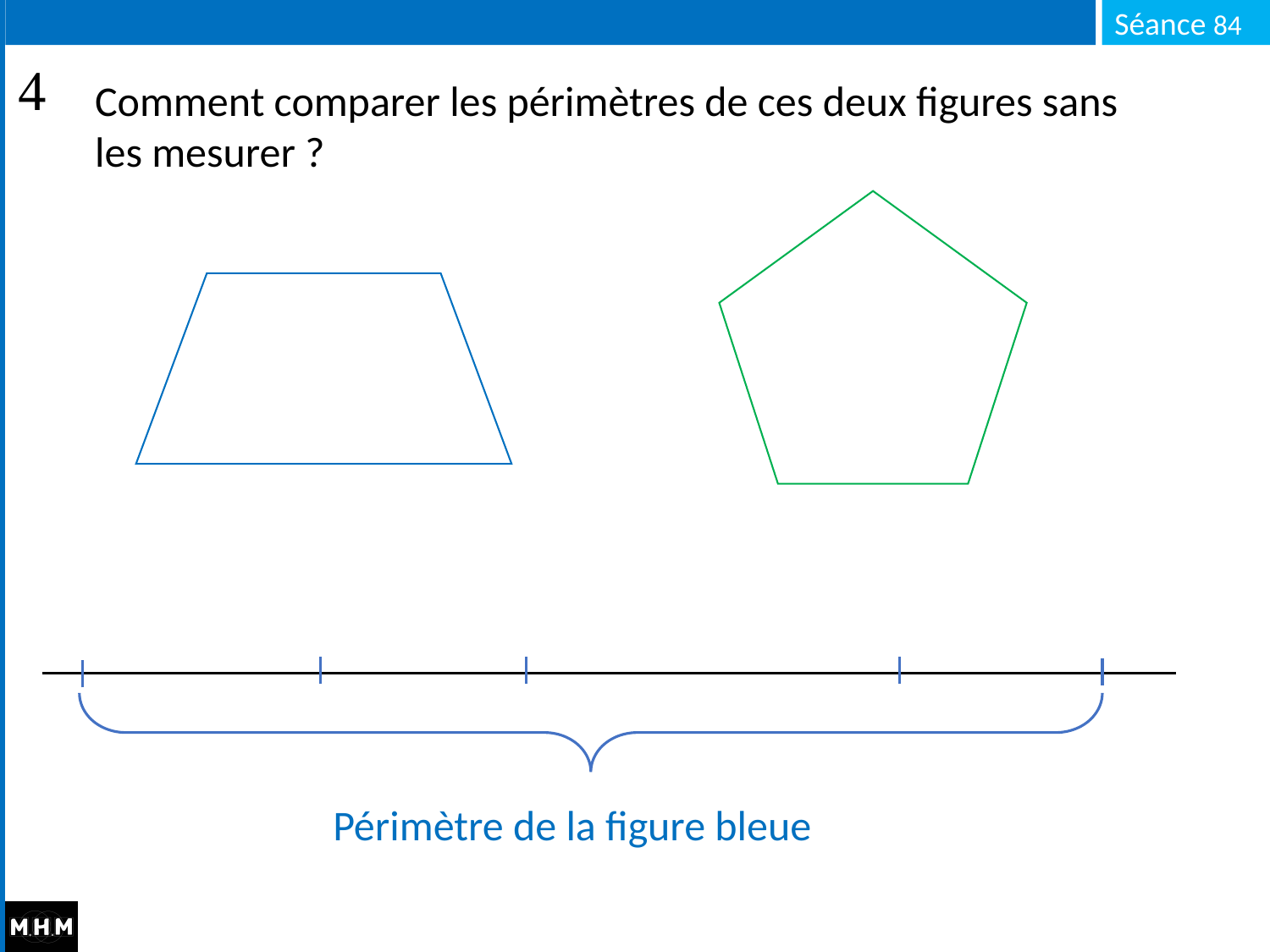

Comment comparer les périmètres de ces deux figures sans les mesurer ?

Périmètre de la figure bleue